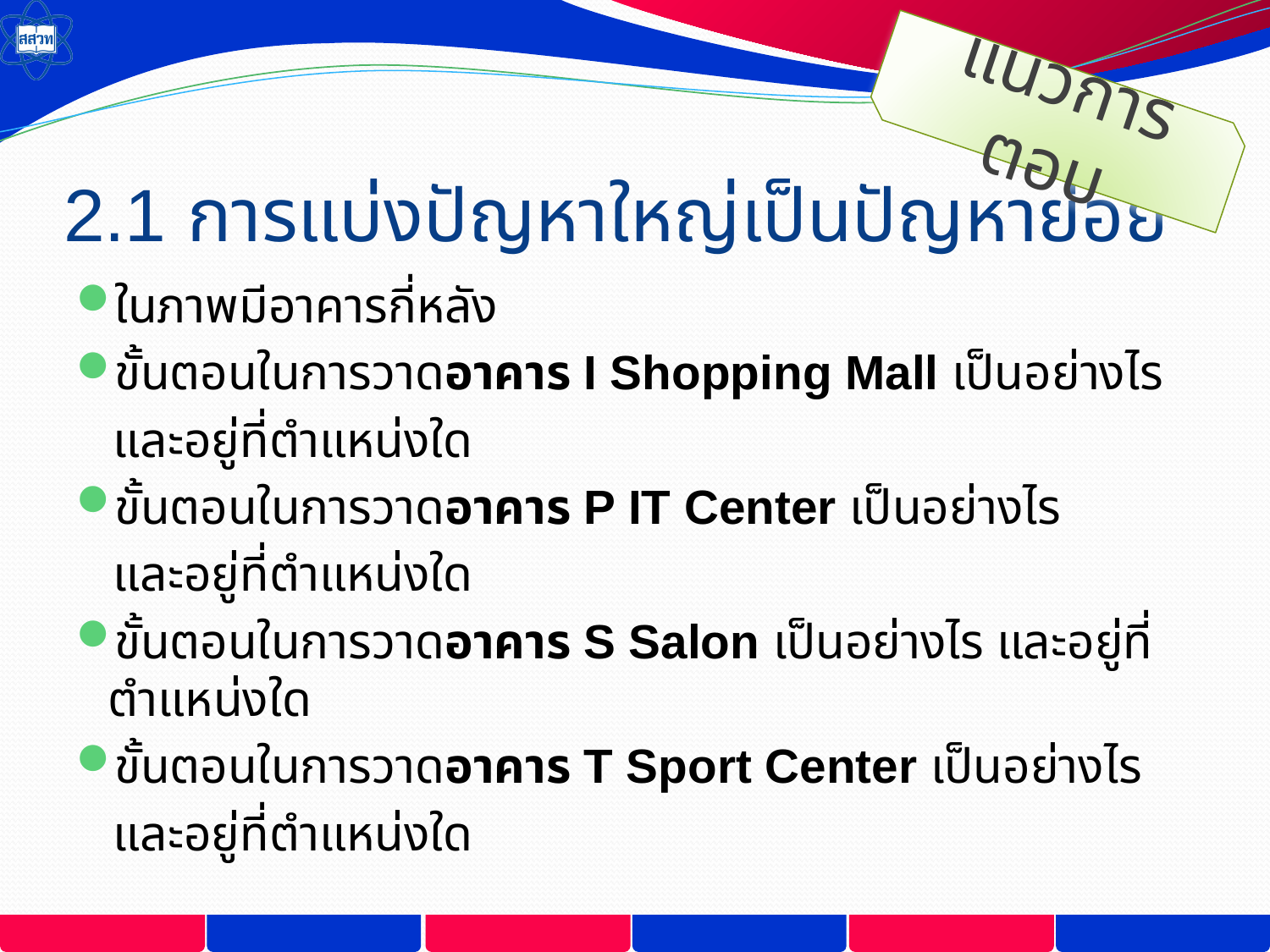

แนวการตอบ
# 2.1 การแบ่งปัญหาใหญ่เป็นปัญหาย่อย
ในภาพมีอาคารกี่หลัง
ขั้นตอนในการวาดอาคาร I Shopping Mall เป็นอย่างไร
   และอยู่ที่ตำแหน่งใด
ขั้นตอนในการวาดอาคาร P IT Center เป็นอย่างไร
   และอยู่ที่ตำแหน่งใด
ขั้นตอนในการวาดอาคาร S Salon เป็นอย่างไร และอยู่ที่ตำแหน่งใด
ขั้นตอนในการวาดอาคาร T Sport Center เป็นอย่างไร
   และอยู่ที่ตำแหน่งใด